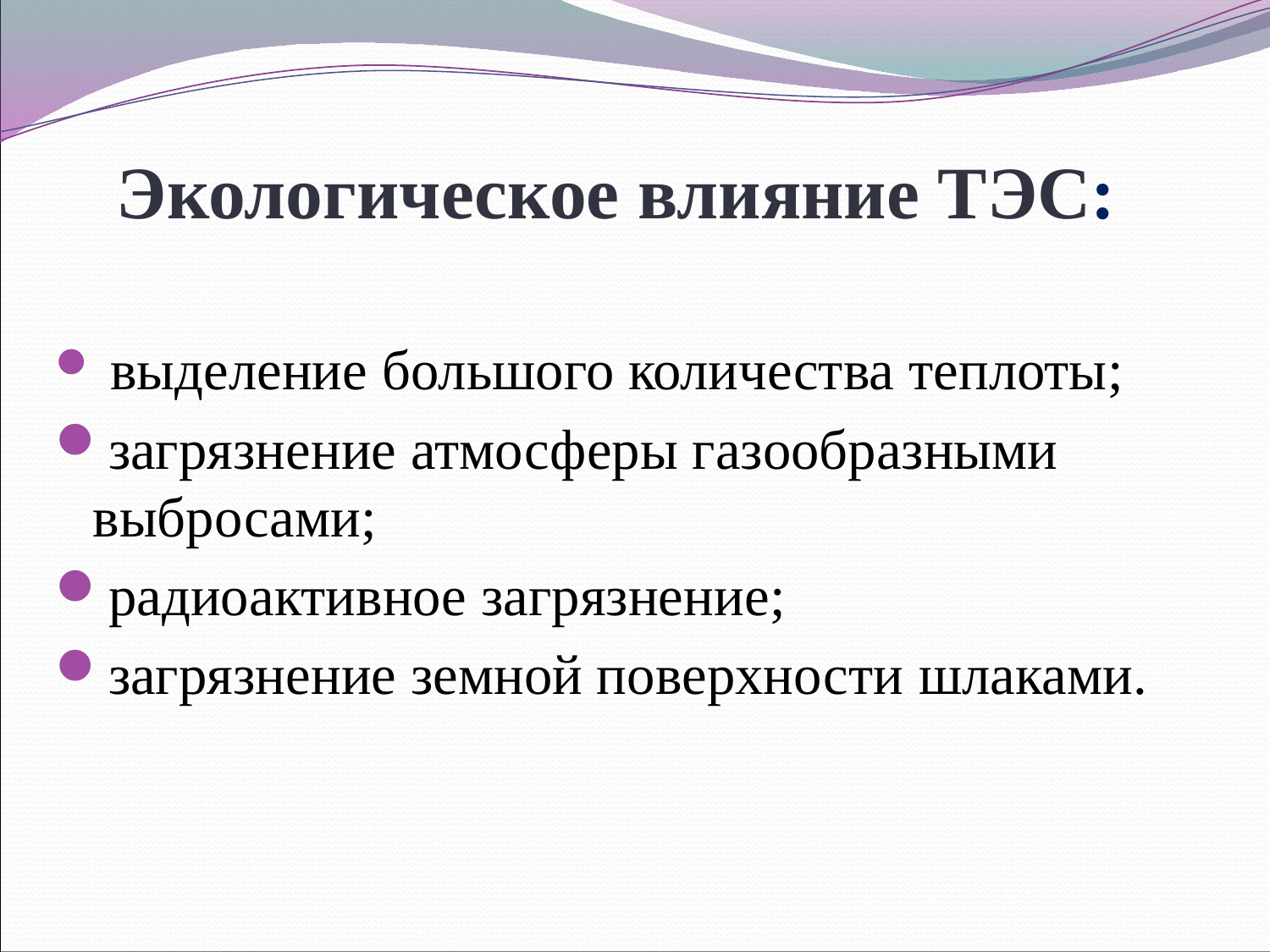

Экологическое влияние ТЭС:
 выделение большого количества теплоты;
загрязнение атмосферы газообразными выбросами;
радиоактивное загрязнение;
загрязнение земной поверхности шлаками.